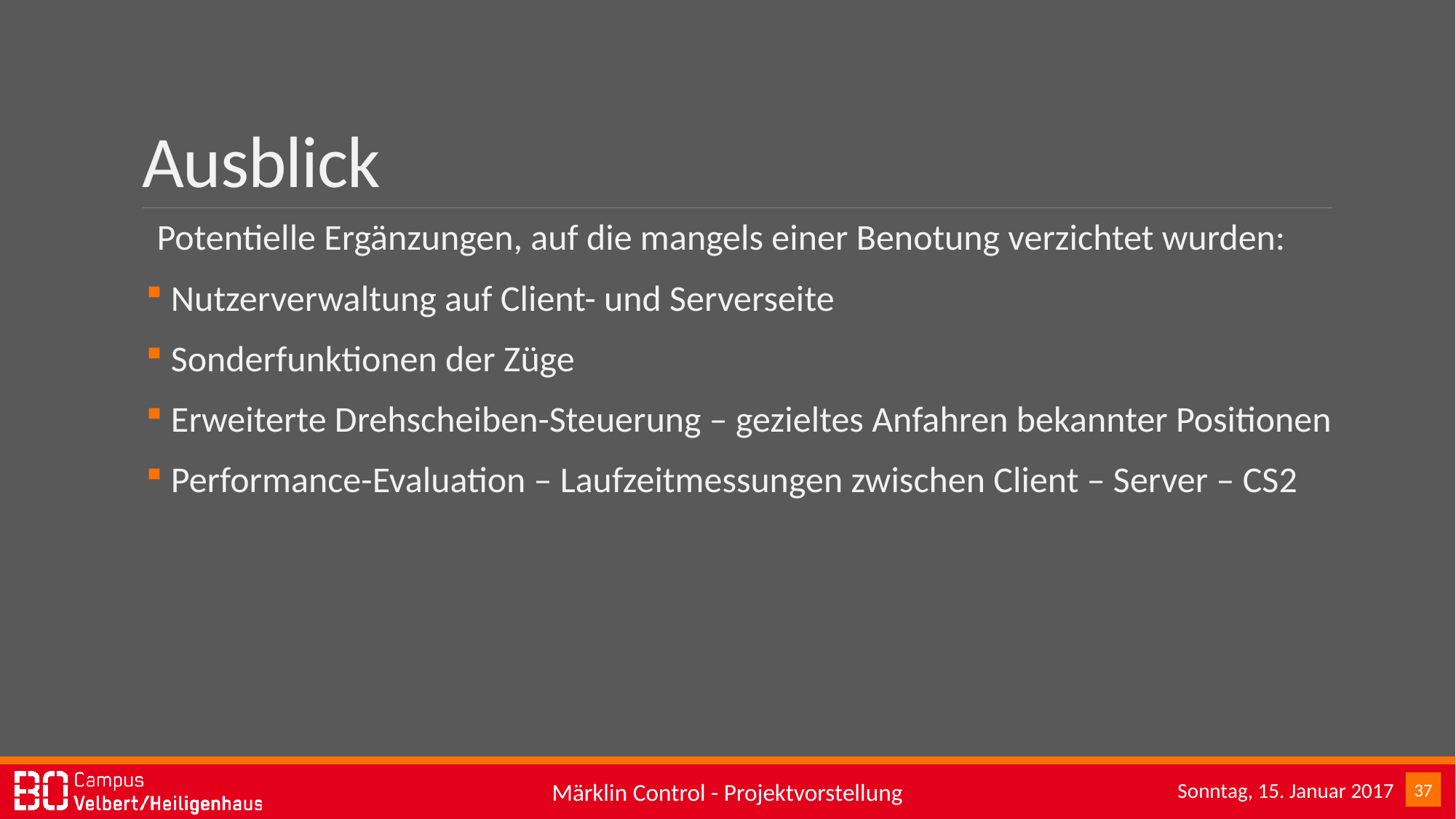

# Ausblick
Potentielle Ergänzungen, auf die mangels einer Benotung verzichtet wurden:
 Nutzerverwaltung auf Client- und Serverseite
 Sonderfunktionen der Züge
 Erweiterte Drehscheiben-Steuerung – gezieltes Anfahren bekannter Positionen
 Performance-Evaluation – Laufzeitmessungen zwischen Client – Server – CS2
Sonntag, 15. Januar 2017
37